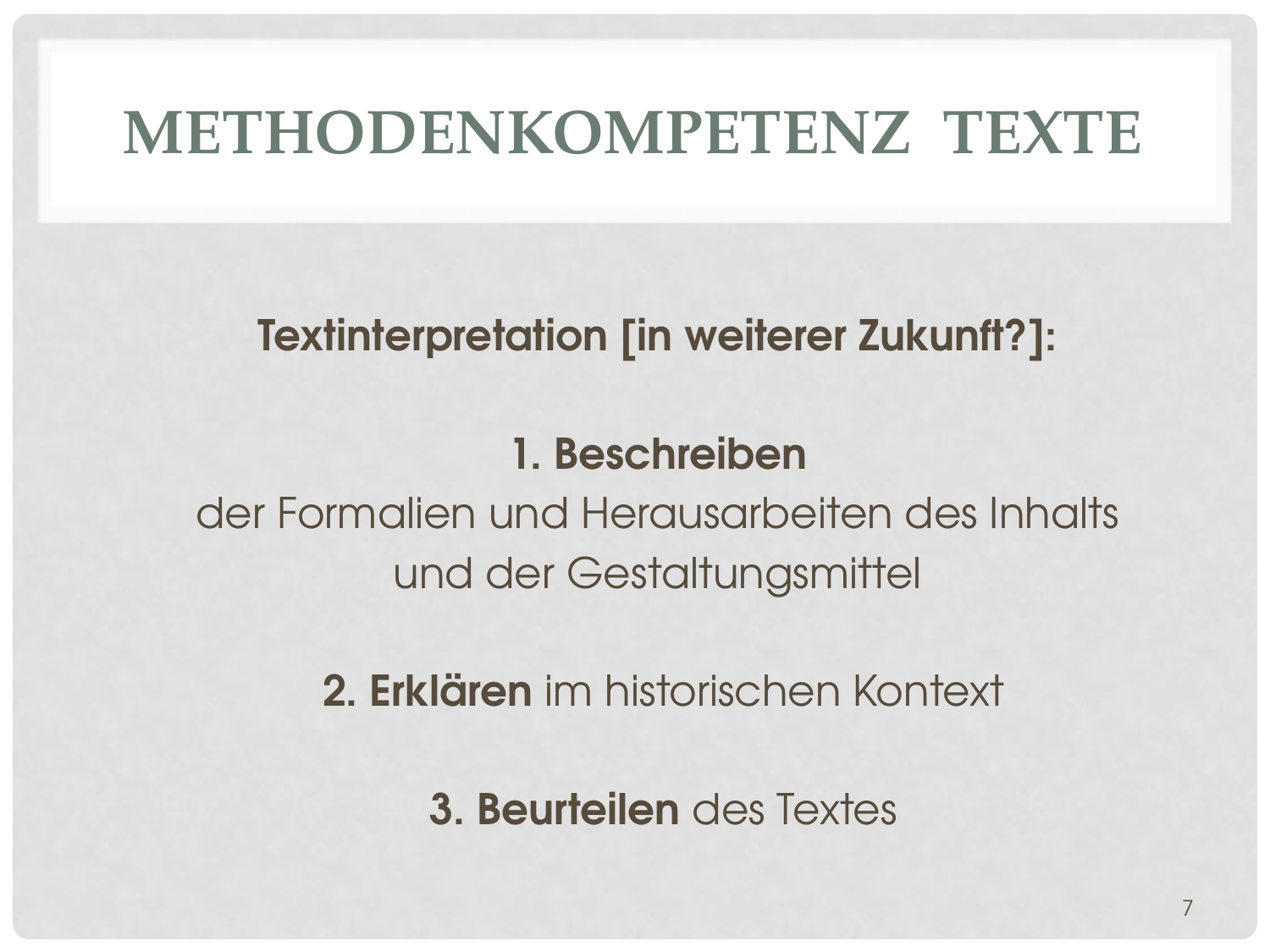

# Methodenkompetenz  Texte

Textinterpretation [in weiterer Zukunft?]:

1. Beschreiben
der Formalien und Herausarbeiten des Inhalts
und der Gestaltungsmittel

2. Erklären im historischen Kontext

3. Beurteilen des Textes

7